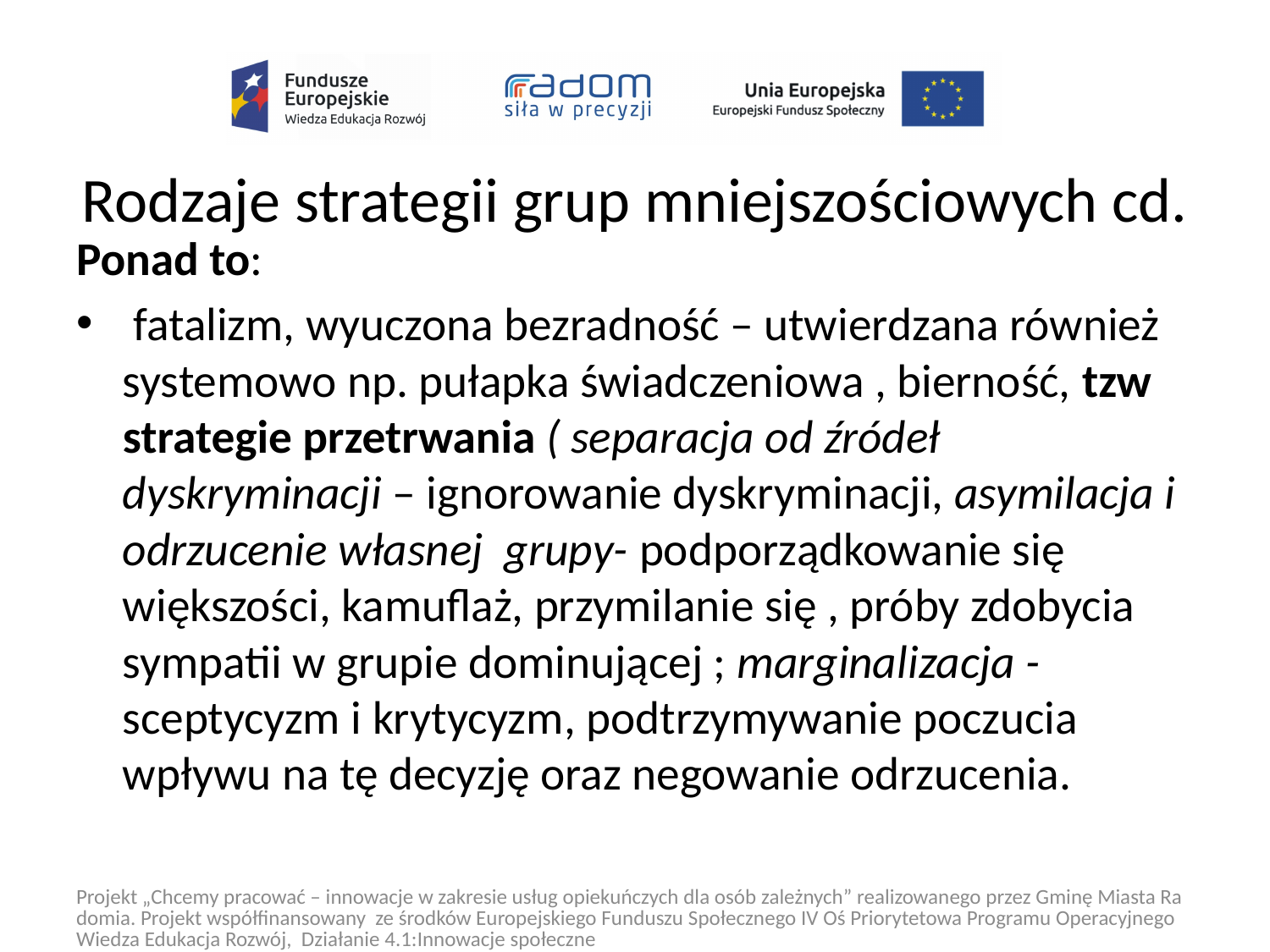

# Rodzaje strategii grup mniejszościowych cd.
Ponad to:
 fatalizm, wyuczona bezradność – utwierdzana również systemowo np. pułapka świadczeniowa , bierność, tzw strategie przetrwania ( separacja od źródeł dyskryminacji – ignorowanie dyskryminacji, asymilacja i odrzucenie własnej  grupy- podporządkowanie się większości, kamuflaż, przymilanie się , próby zdobycia sympatii w grupie dominującej ; marginalizacja - sceptycyzm i krytycyzm, podtrzymywanie poczucia wpływu na tę decyzję oraz negowanie odrzucenia.

Projekt „Chcemy pracować – innowacje w zakresie usług opiekuńczych dla osób zależnych” realizowanego przez Gminę Miasta Radomia. Projekt współfinansowany  ze środków Europejskiego Funduszu Społecznego IV Oś Priorytetowa Programu Operacyjnego Wiedza Edukacja Rozwój,  Działanie 4.1:Innowacje społeczne